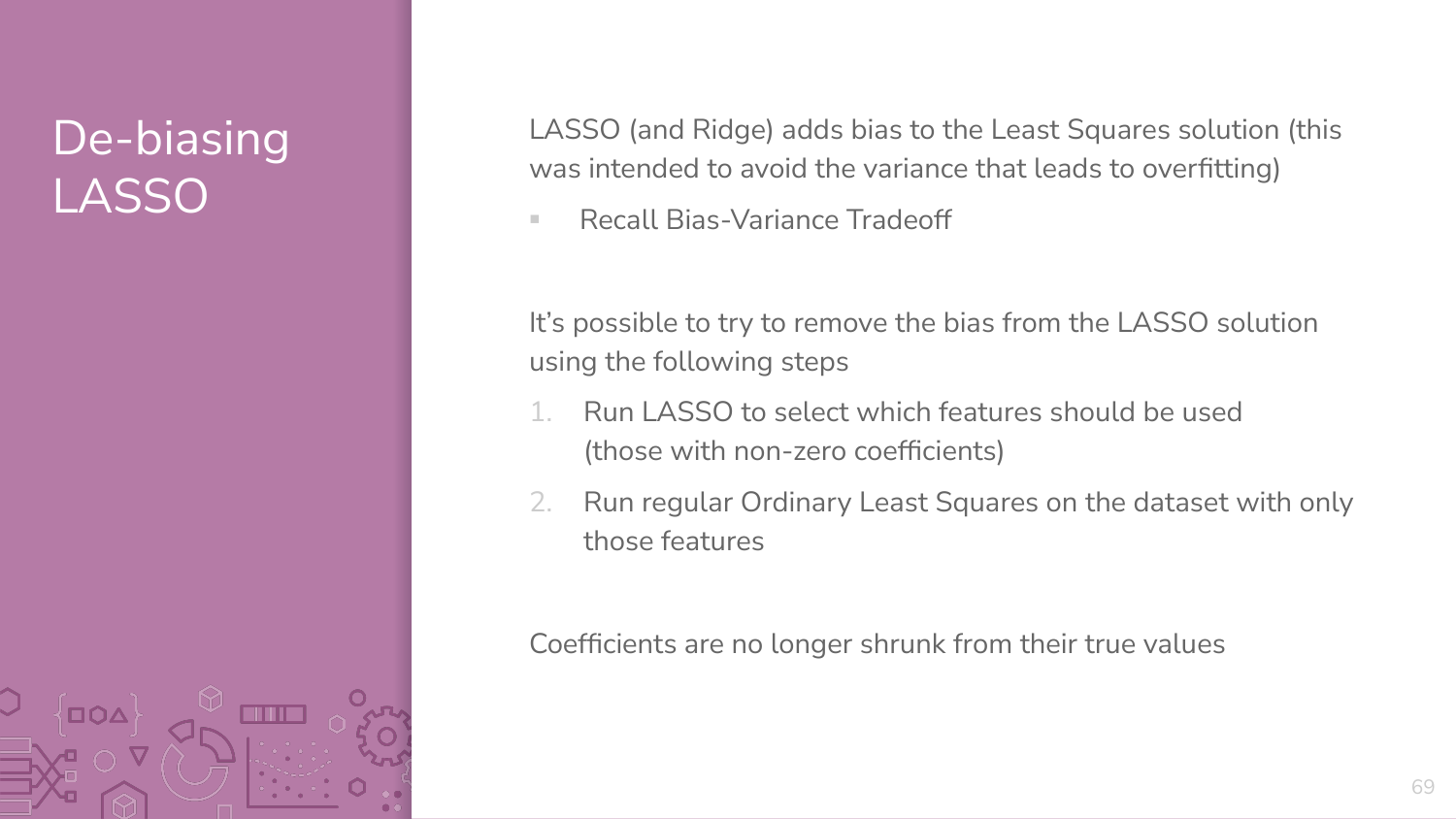

# De-biasing LASSO
LASSO (and Ridge) adds bias to the Least Squares solution (this was intended to avoid the variance that leads to overfitting)
Recall Bias-Variance Tradeoff

It’s possible to try to remove the bias from the LASSO solution using the following steps
Run LASSO to select which features should be used
(those with non-zero coefficients)
Run regular Ordinary Least Squares on the dataset with only those features

Coefficients are no longer shrunk from their true values
69